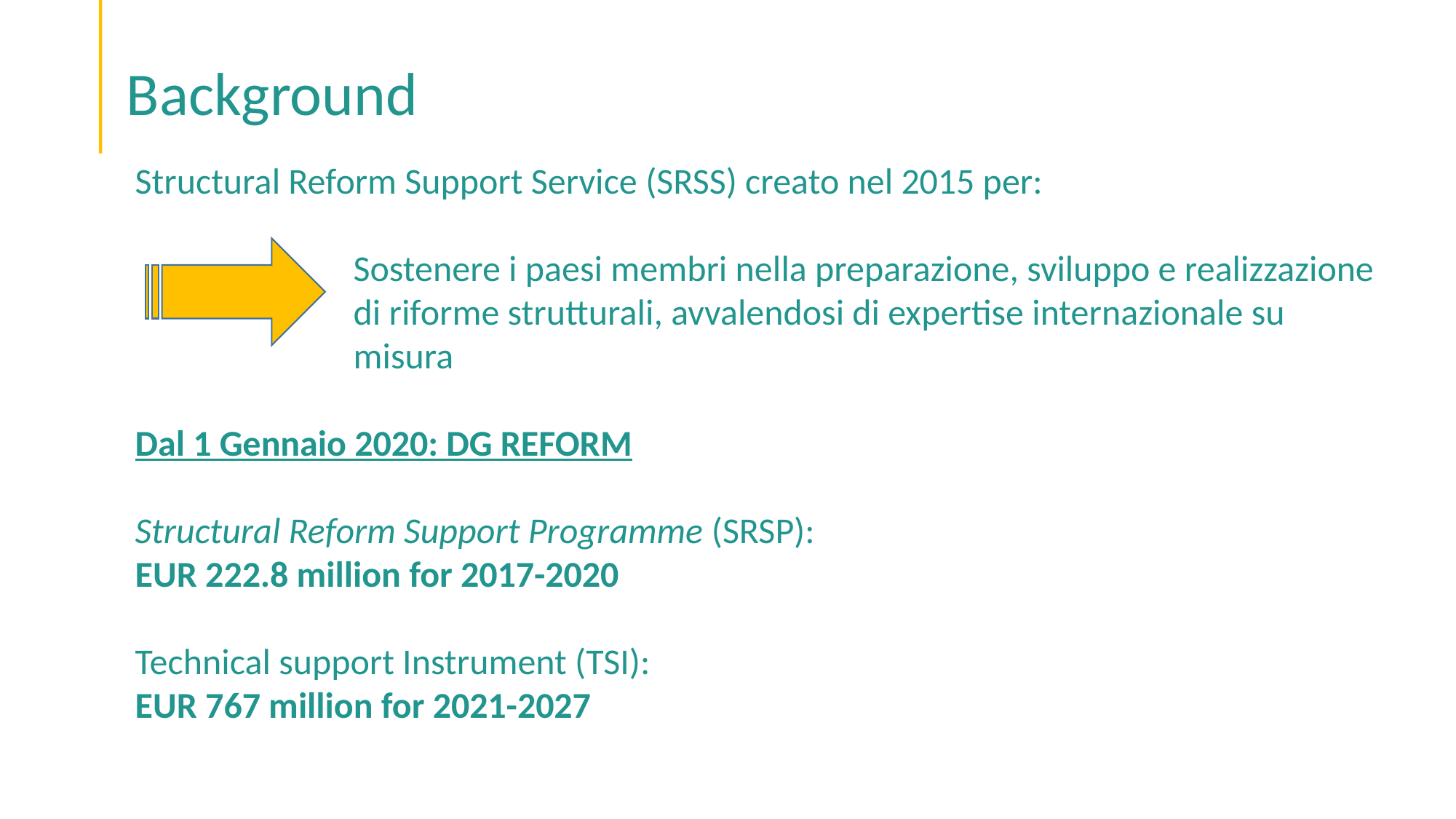

Background
Structural Reform Support Service (SRSS) creato nel 2015 per:

		Sostenere i paesi membri nella preparazione, sviluppo e realizzazione 		di riforme strutturali, avvalendosi di expertise internazionale su 			misura

Dal 1 Gennaio 2020: DG REFORM

Structural Reform Support Programme (SRSP):
EUR 222.8 million for 2017-2020

Technical support Instrument (TSI):
EUR 767 million for 2021-2027